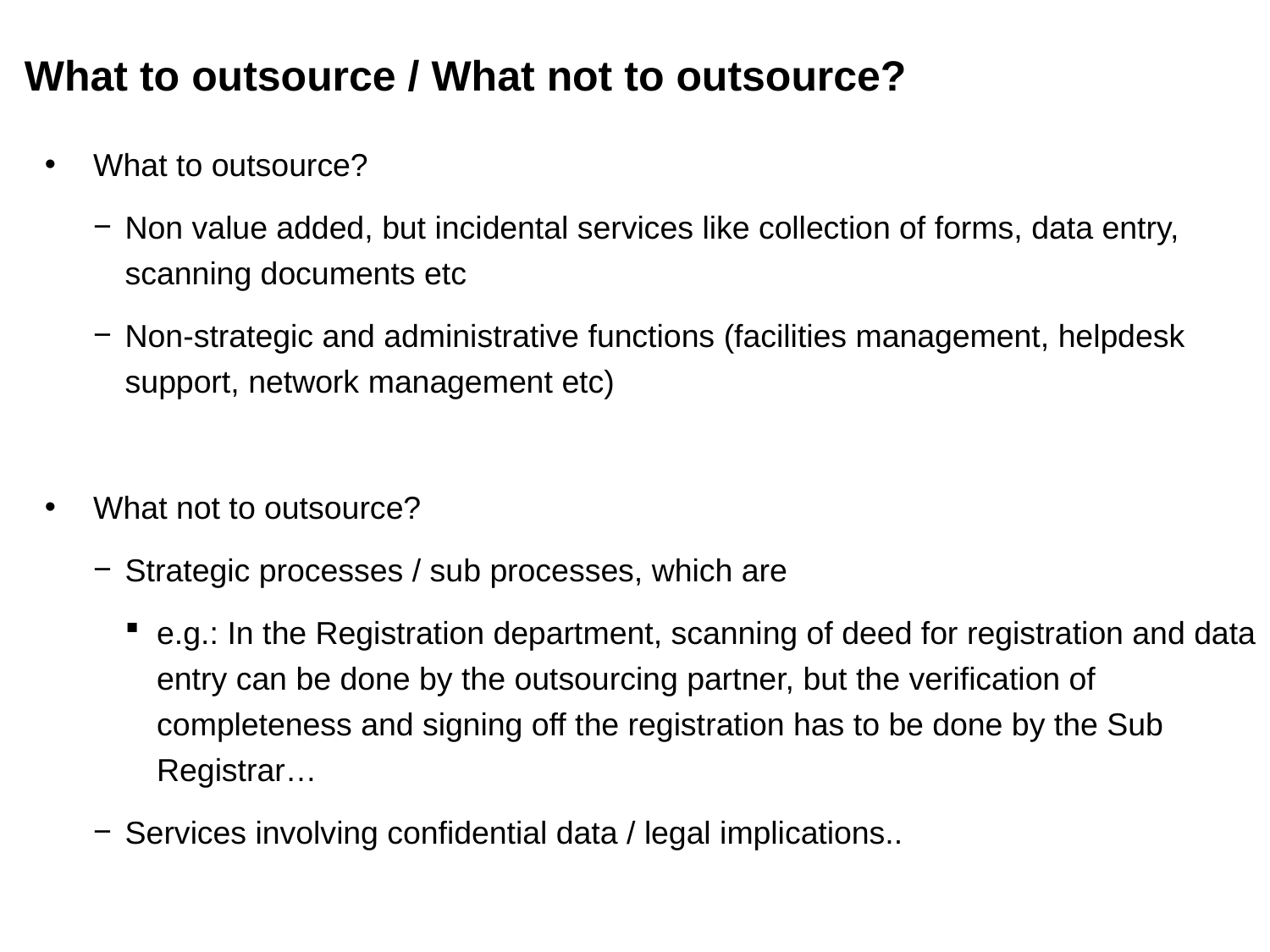

# What to outsource / What not to outsource?
What to outsource?
Non value added, but incidental services like collection of forms, data entry, scanning documents etc
Non-strategic and administrative functions (facilities management, helpdesk support, network management etc)

What not to outsource?
Strategic processes / sub processes, which are
e.g.: In the Registration department, scanning of deed for registration and data entry can be done by the outsourcing partner, but the verification of completeness and signing off the registration has to be done by the Sub Registrar…
Services involving confidential data / legal implications..